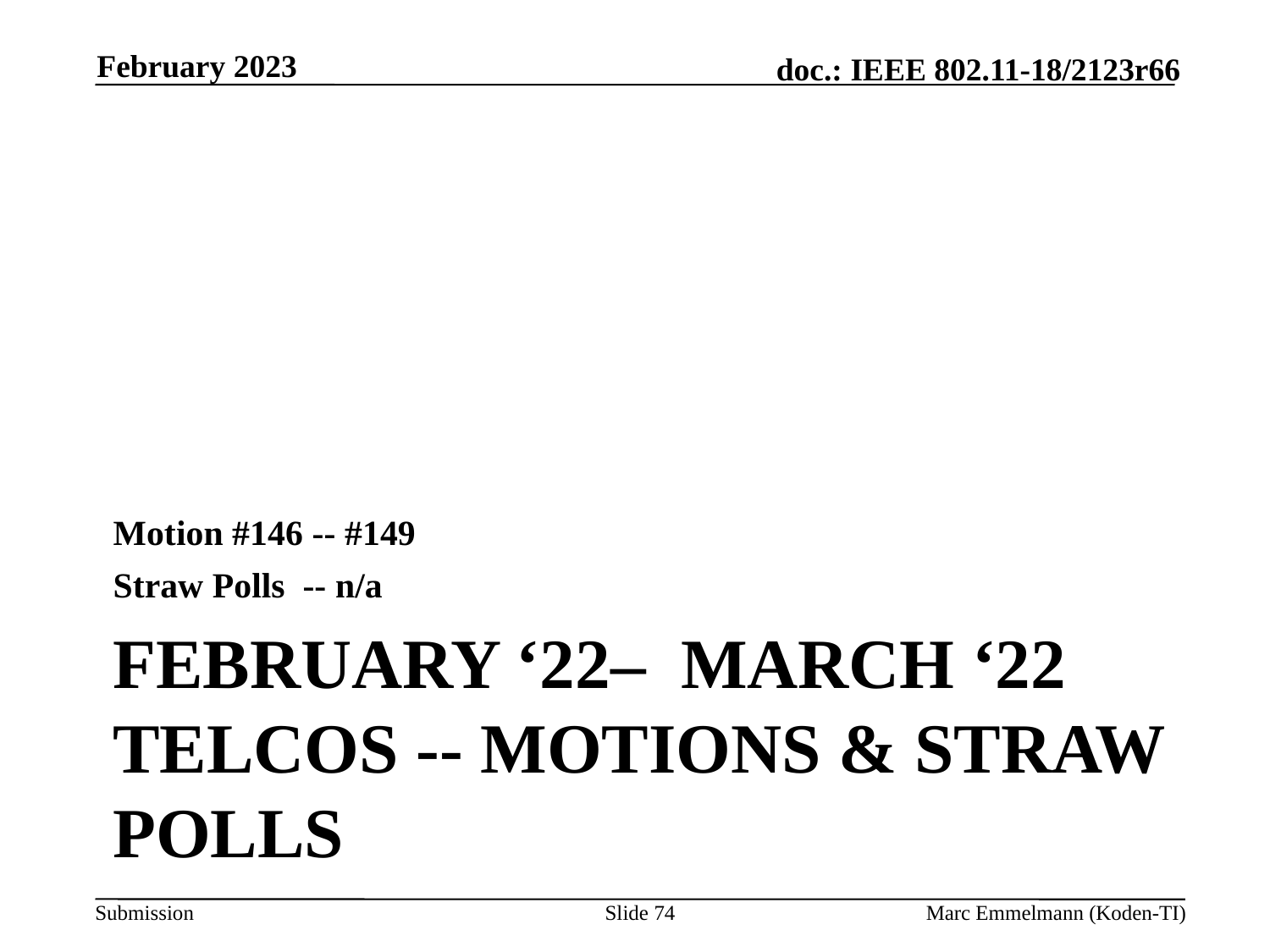

February 2023
Motion #146 -- #149
Straw Polls  -- n/a
# February ‘22–  March ‘22 Telcos -- Motions & Straw Polls
Slide 74
Marc Emmelmann (Koden-TI)